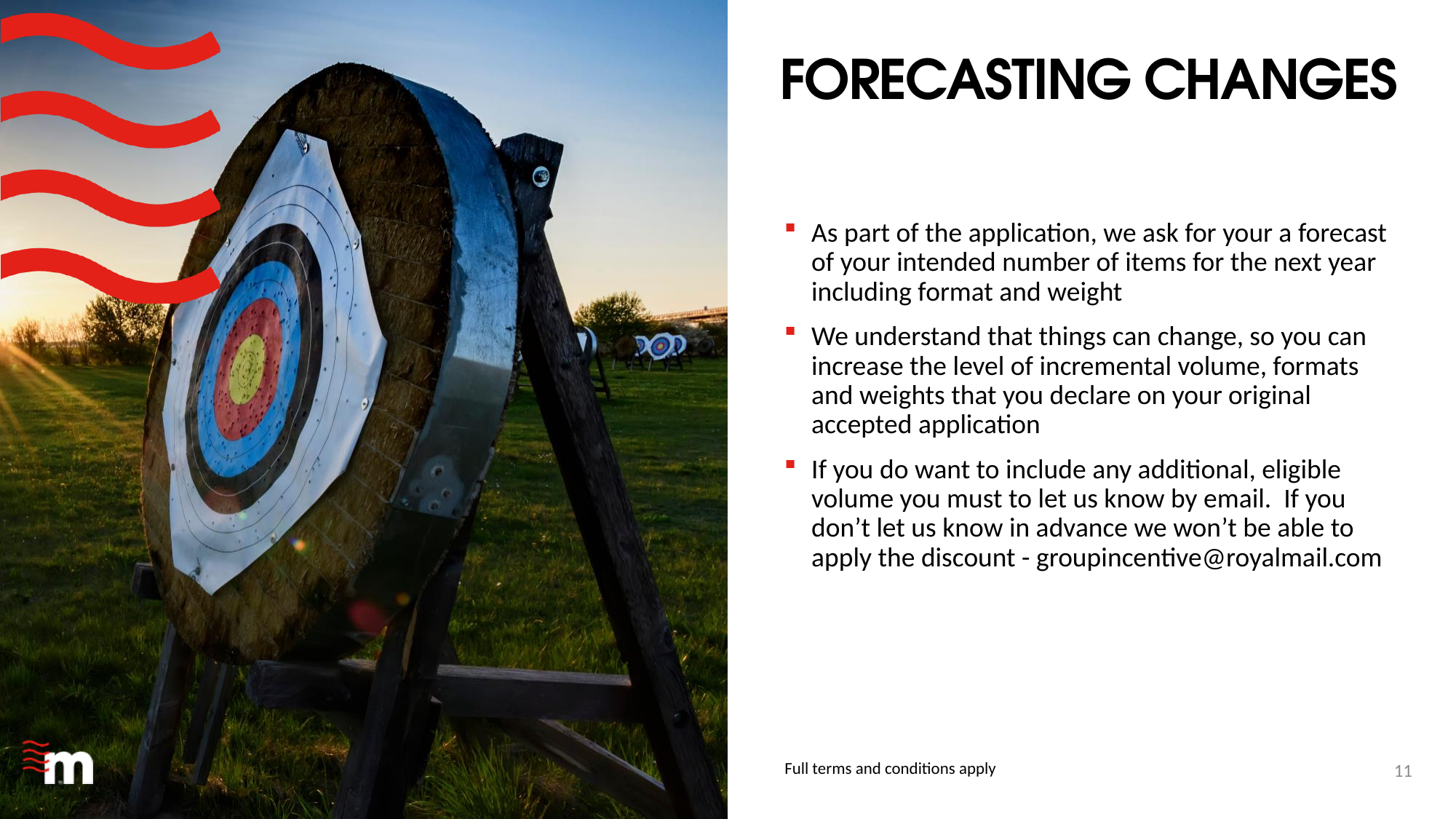

# Forecasting changes
As part of the application, we ask for your a forecast of your intended number of items for the next year including format and weight
We understand that things can change, so you can increase the level of incremental volume, formats and weights that you declare on your original accepted application
If you do want to include any additional, eligible volume you must to let us know by email.  If you don’t let us know in advance we won’t be able to apply the discount - groupincentive@royalmail.com

11
Full terms and conditions apply